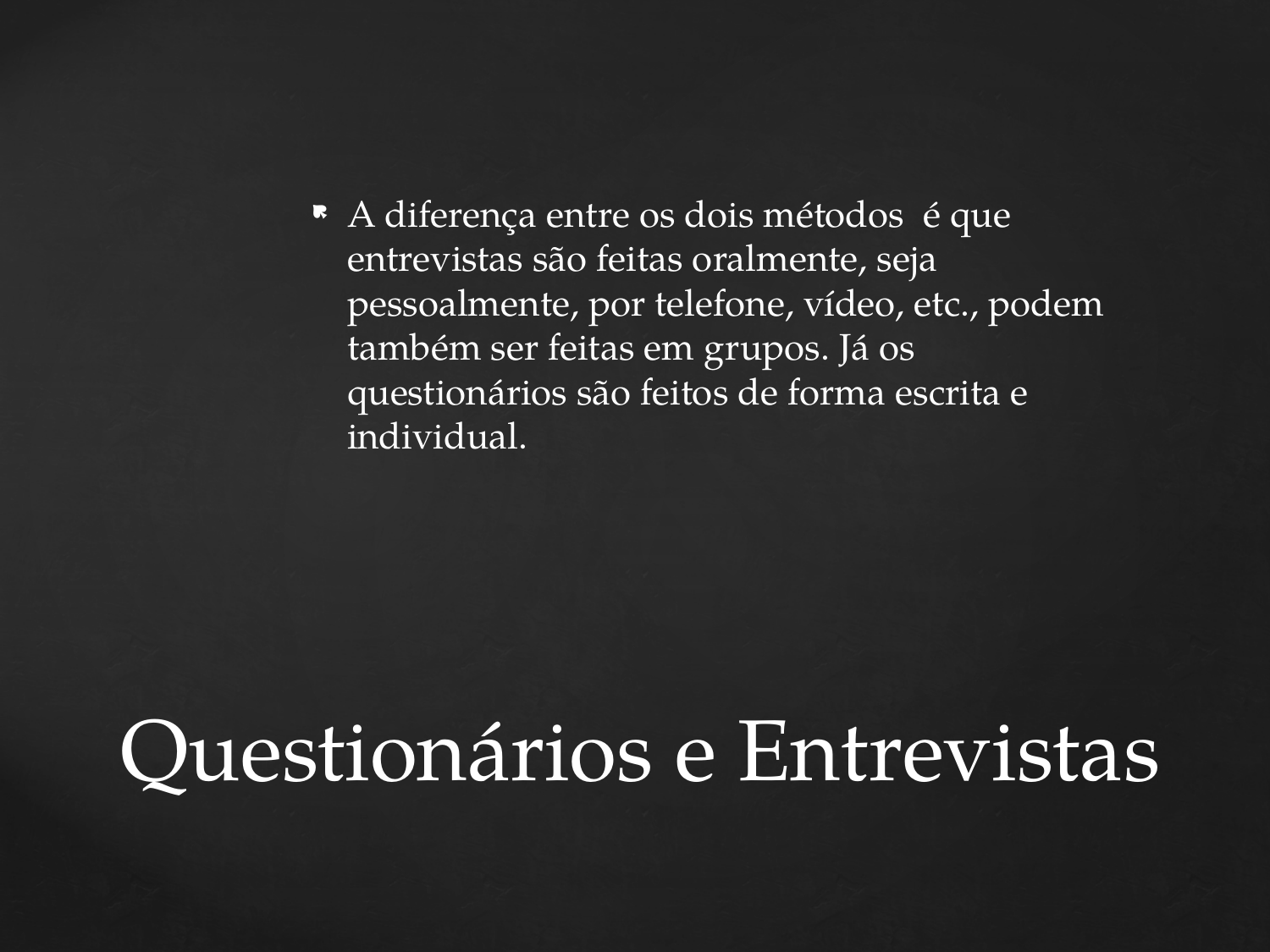

A diferença entre os dois métodos  é que entrevistas são feitas oralmente, seja pessoalmente, por telefone, vídeo, etc., podem também ser feitas em grupos. Já os questionários são feitos de forma escrita e individual.

# Questionários e Entrevistas